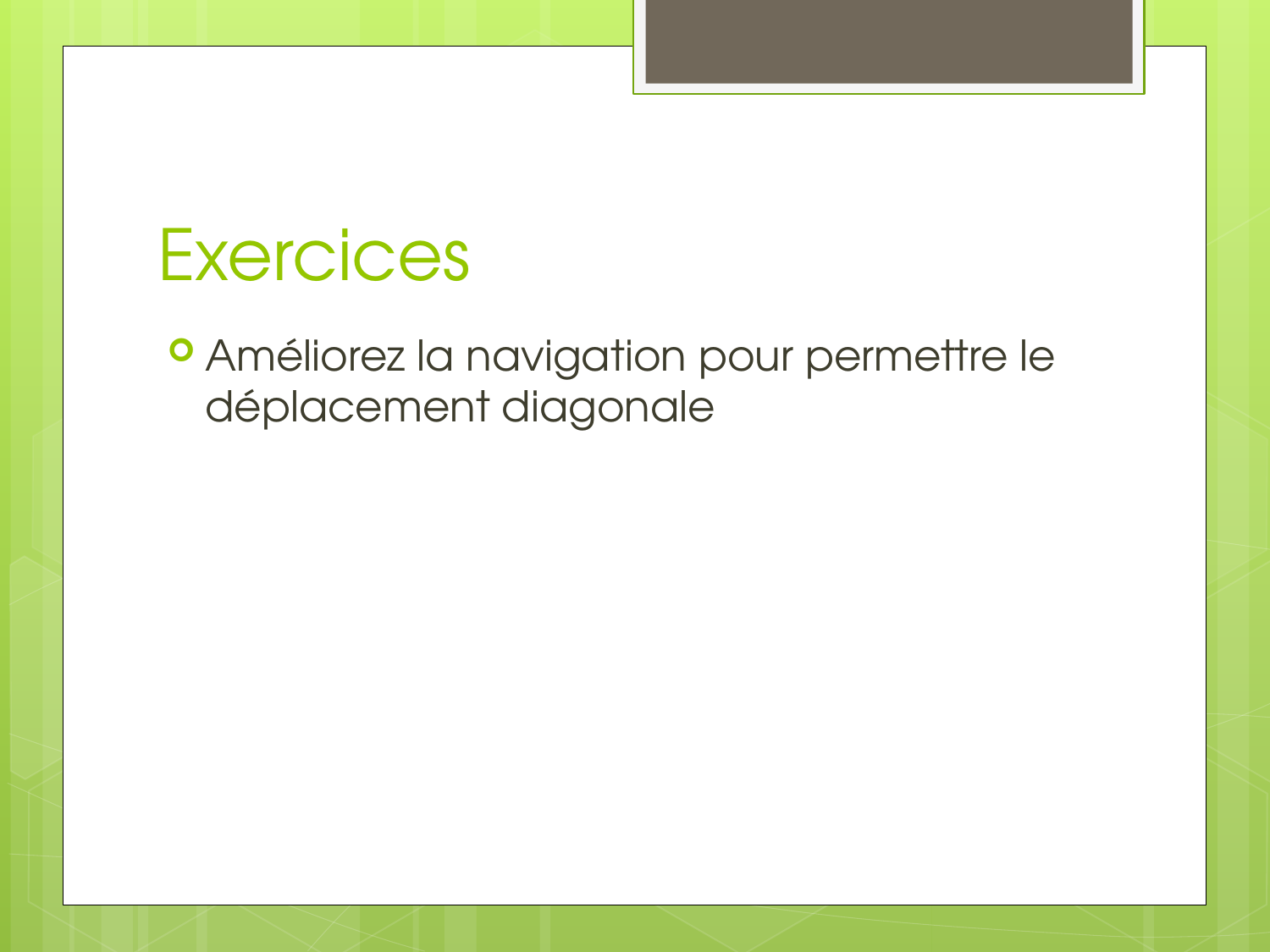

# Exercices
Améliorez la navigation pour permettre le déplacement diagonale